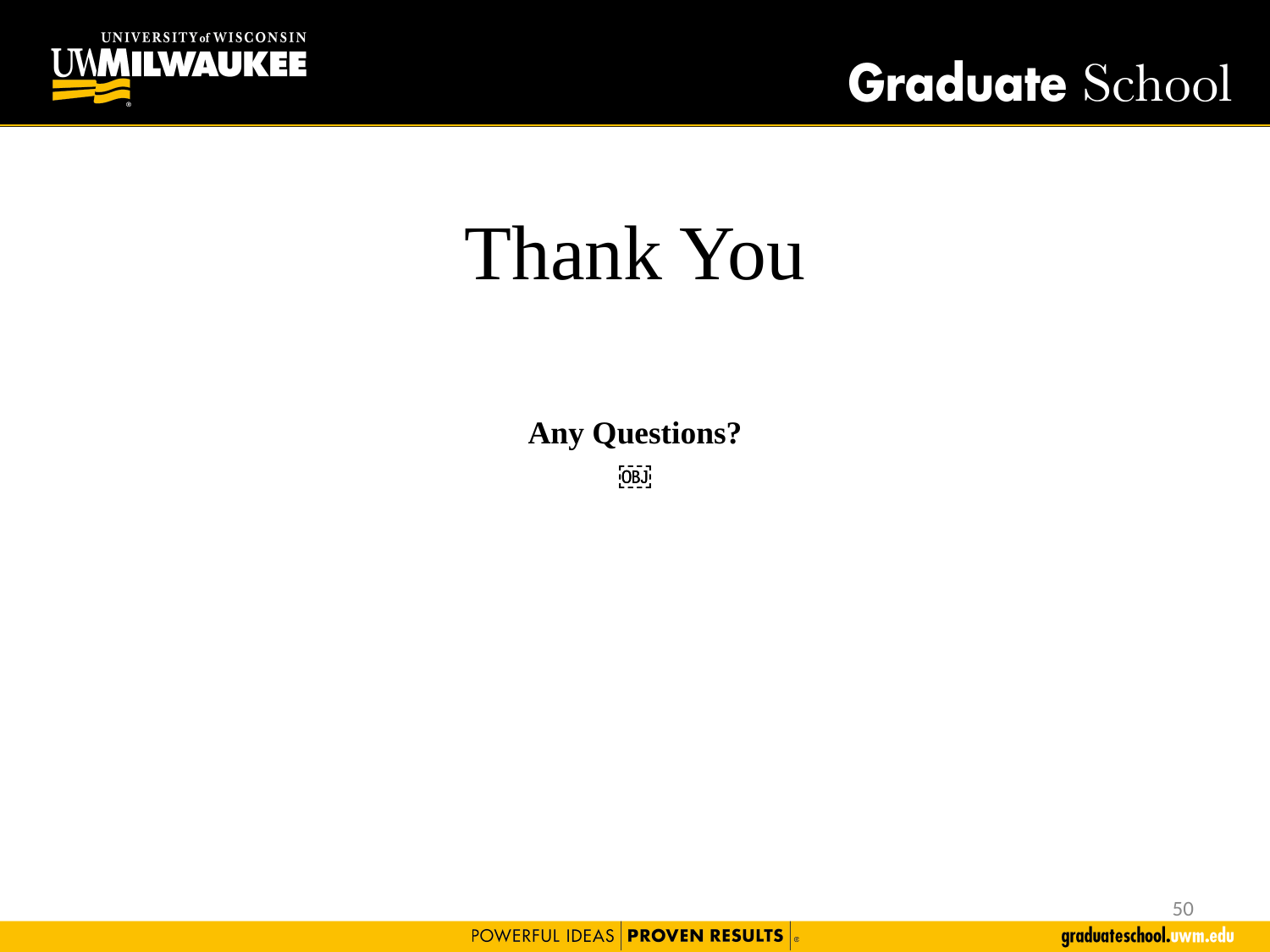

# Thank You

Any Questions?
￼
￼
50